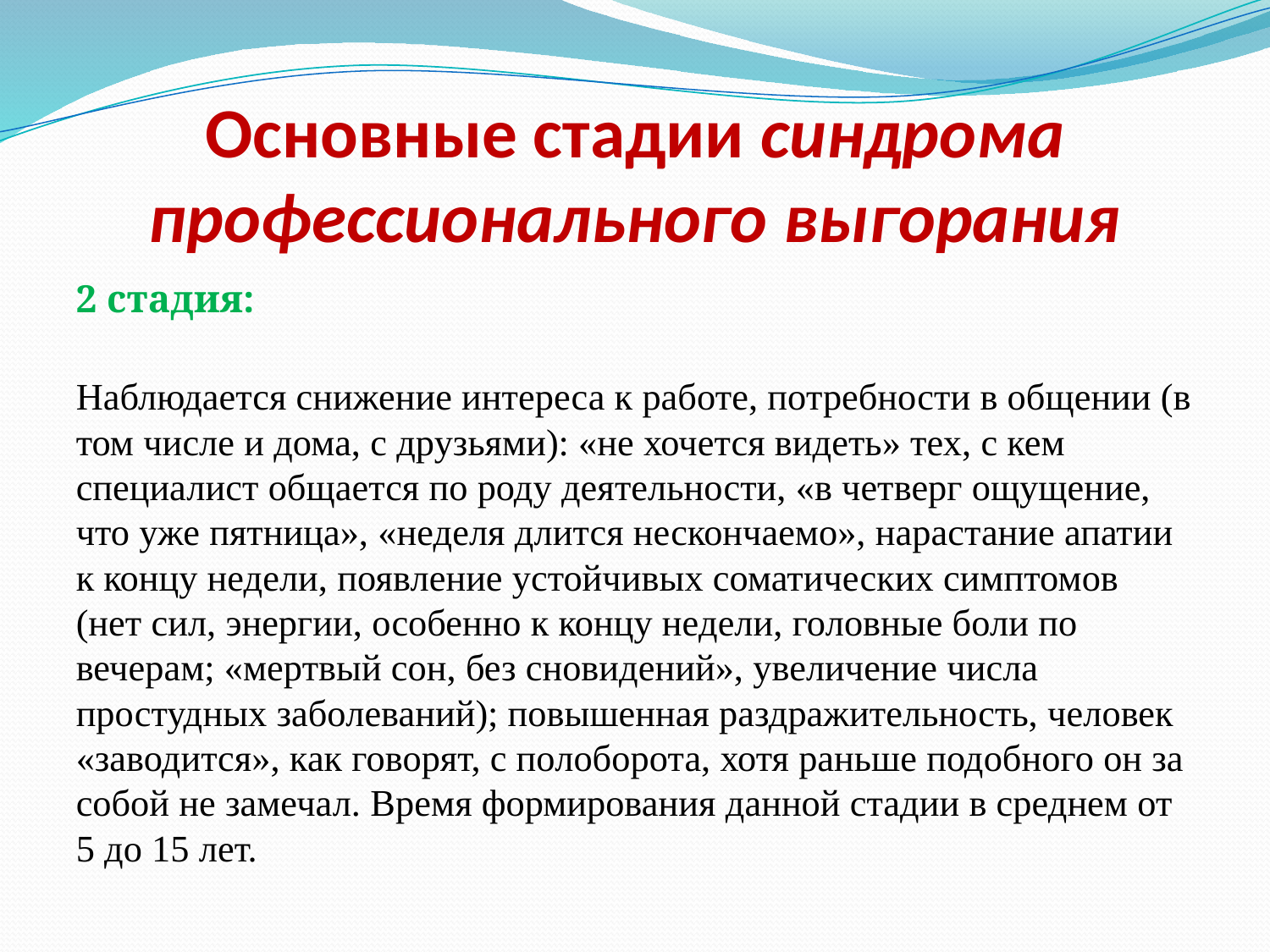

# Основные стадии синдрома профессионального выгорания
2 стадия:
Наблюдается снижение интереса к работе, потребности в общении (в том числе и дома, с друзьями): «не хочется видеть» тех, с кем специалист общается по роду деятельности, «в четверг ощущение, что уже пятница», «неделя длится нескончаемо», нарастание апатии к концу недели, появление устойчивых соматических симптомов (нет сил, энергии, особенно к концу недели, головные боли по вечерам; «мертвый сон, без сновидений», увеличение числа простудных заболеваний); повышенная раздражительность, человек «заводится», как говорят, с полоборота, хотя раньше подобного он за собой не замечал. Время формирования данной стадии в среднем от 5 до 15 лет.